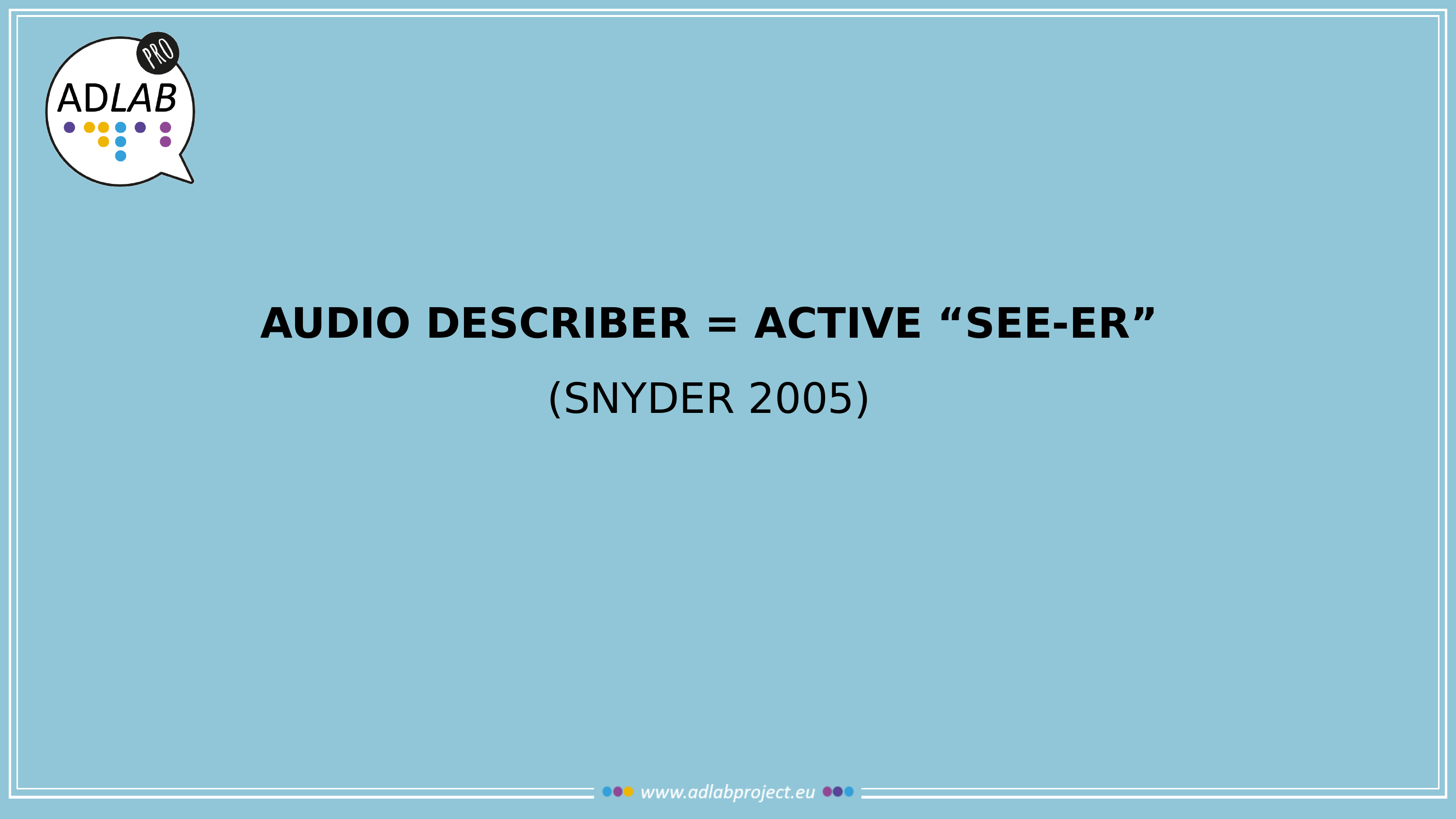

# Audio describer = active “see-er” (Snyder 2005)